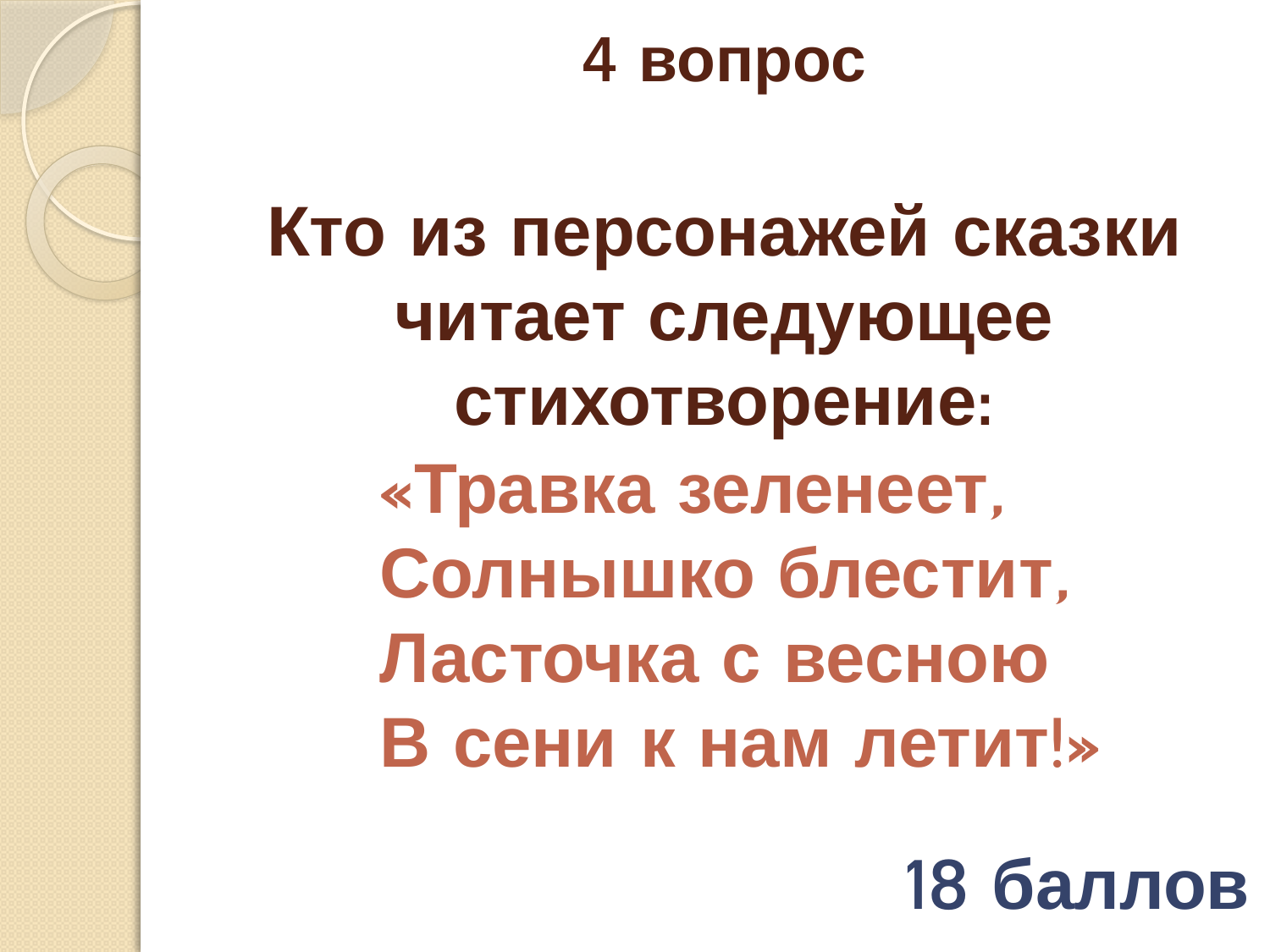

# 4 вопрос Кто из персонажей сказки читает следующее стихотворение:
«Травка зеленеет,
Солнышко блестит,
Ласточка с весною
В сени к нам летит!»
18 баллов